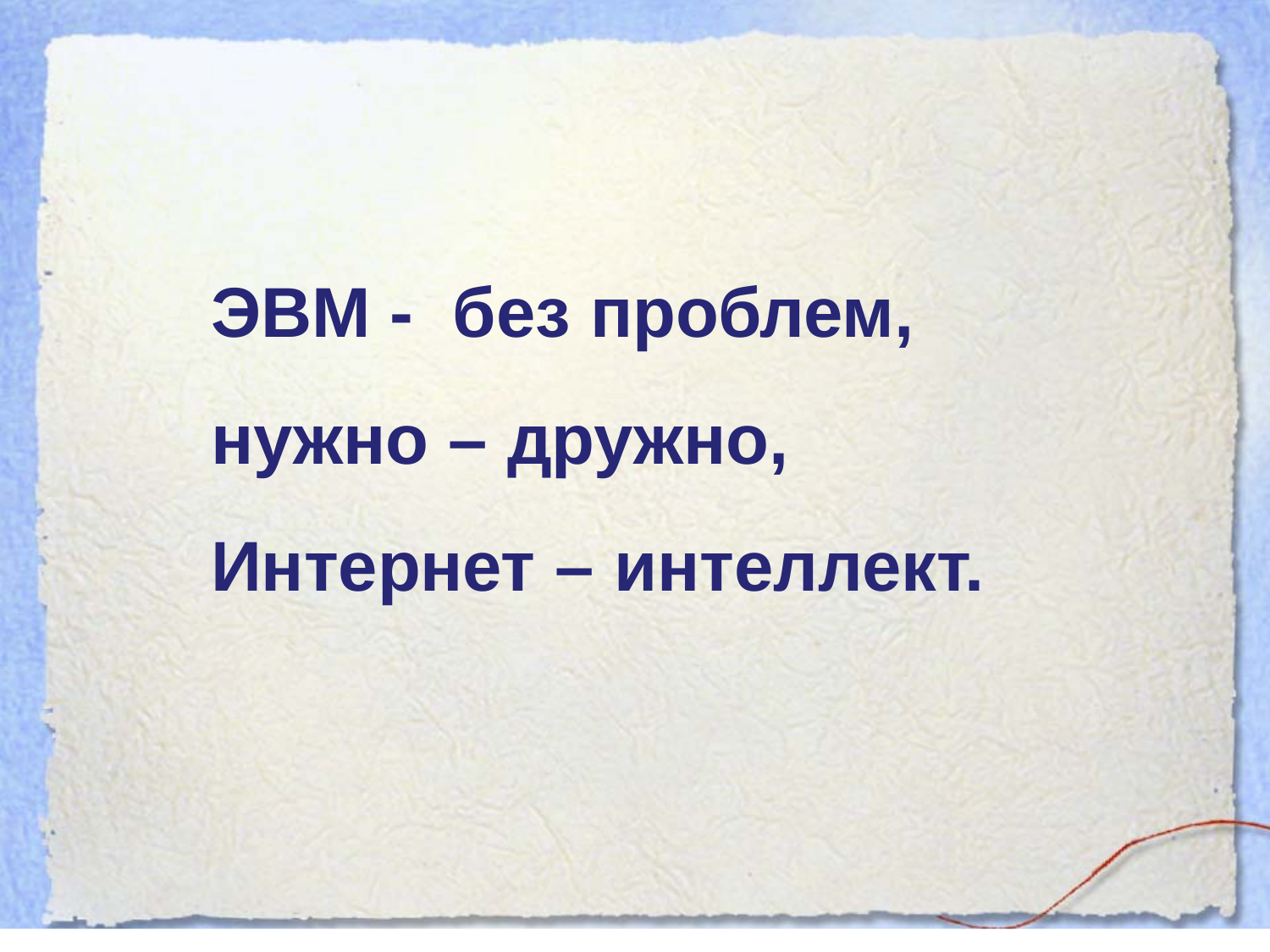

ЭВМ -  без проблем,
нужно – дружно,
Интернет – интеллект.